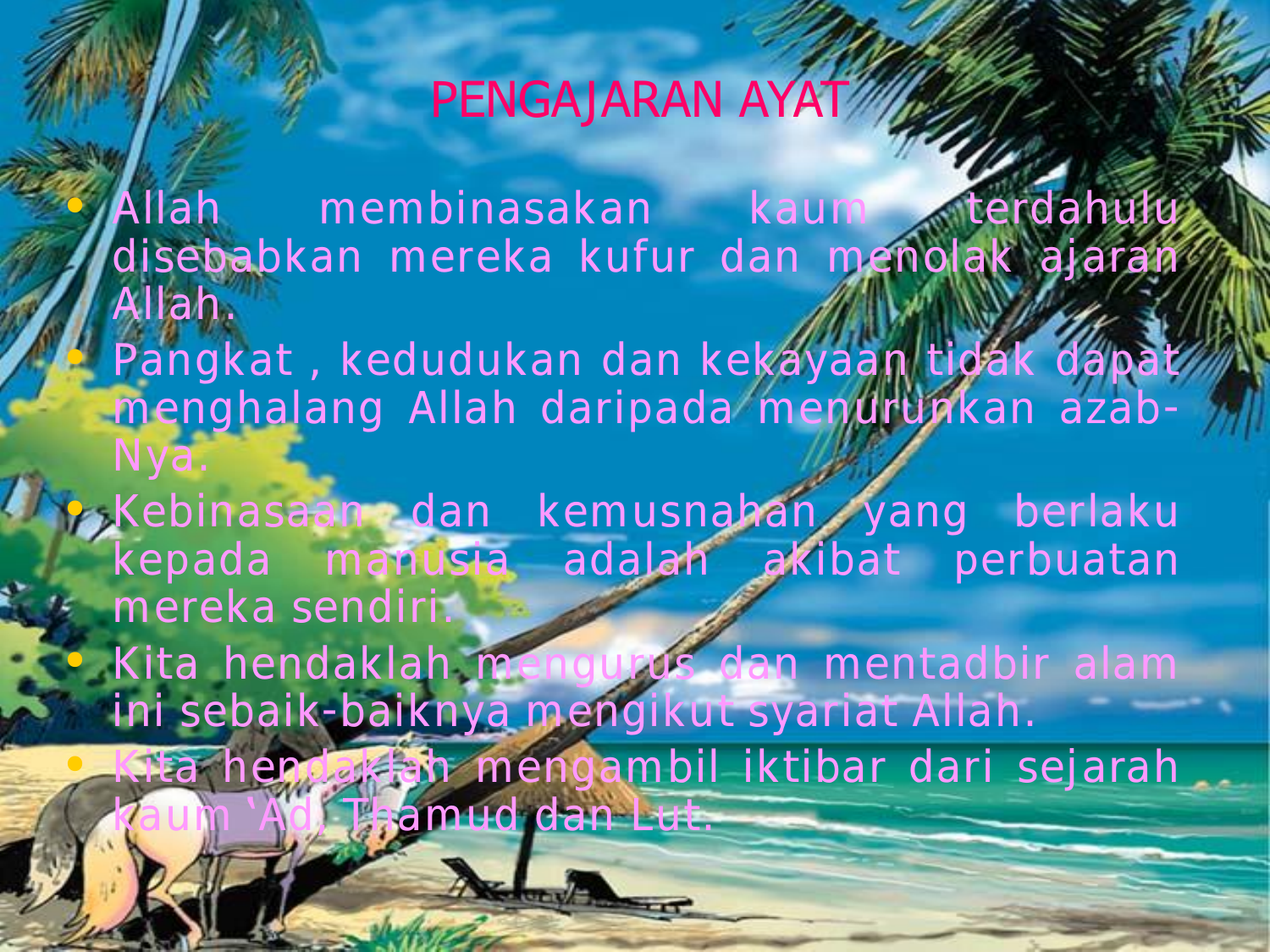

PENGAJARAN AYAT
Allah membinasakan kaum terdahulu disebabkan mereka kufur dan menolak ajaran Allah.
Pangkat , kedudukan dan kekayaan tidak dapat menghalang Allah daripada menurunkan azab-Nya.
Kebinasaan dan kemusnahan yang berlaku kepada manusia adalah akibat perbuatan mereka sendiri.
Kita hendaklah mengurus dan mentadbir alam ini sebaik-baiknya mengikut syariat Allah.
Kita hendaklah mengambil iktibar dari sejarah kaum ‘Ad, Thamud dan Lut.